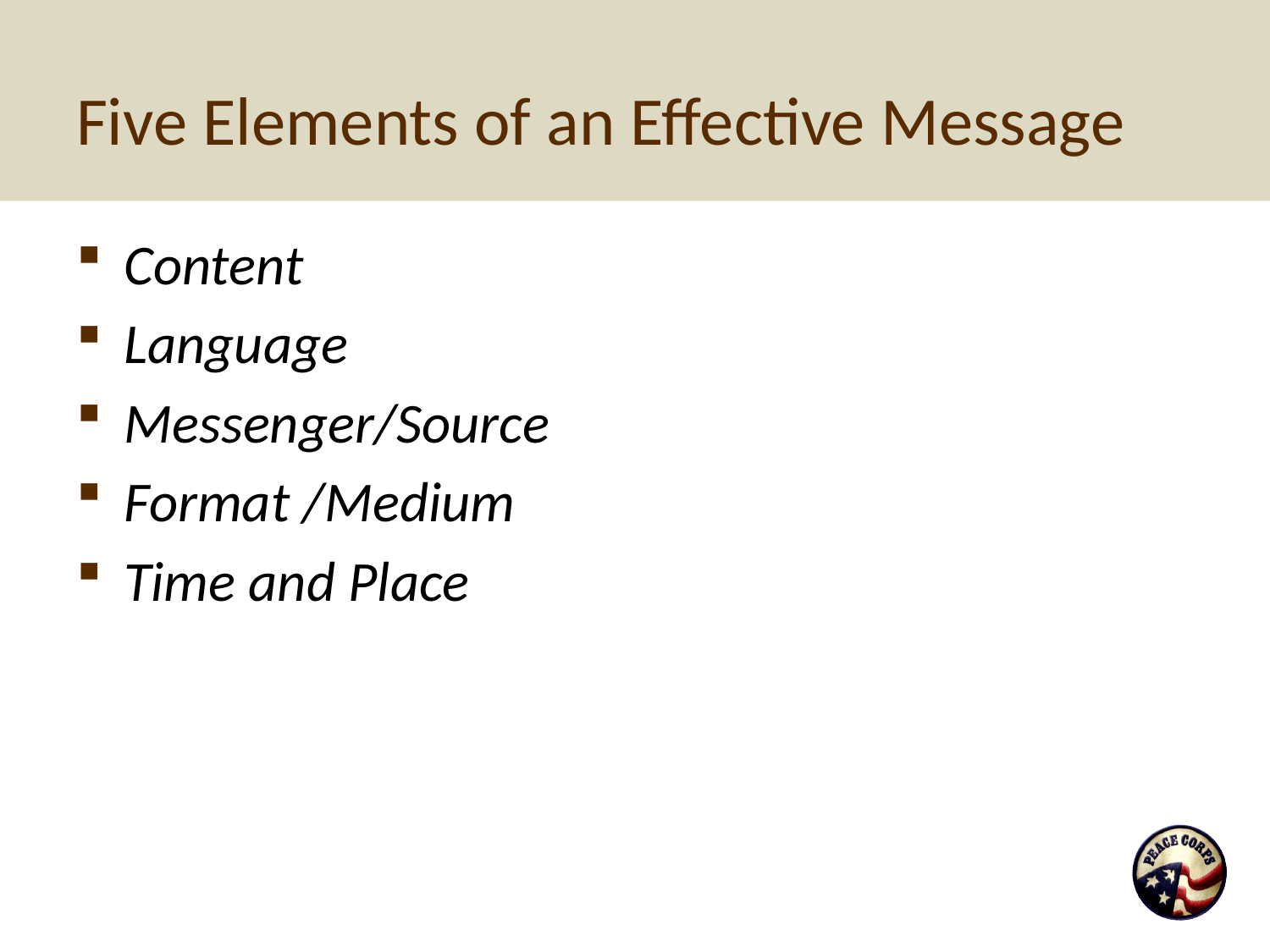

# Five Elements of an Effective Message
Content
Language
Messenger/Source
Format /Medium
Time and Place